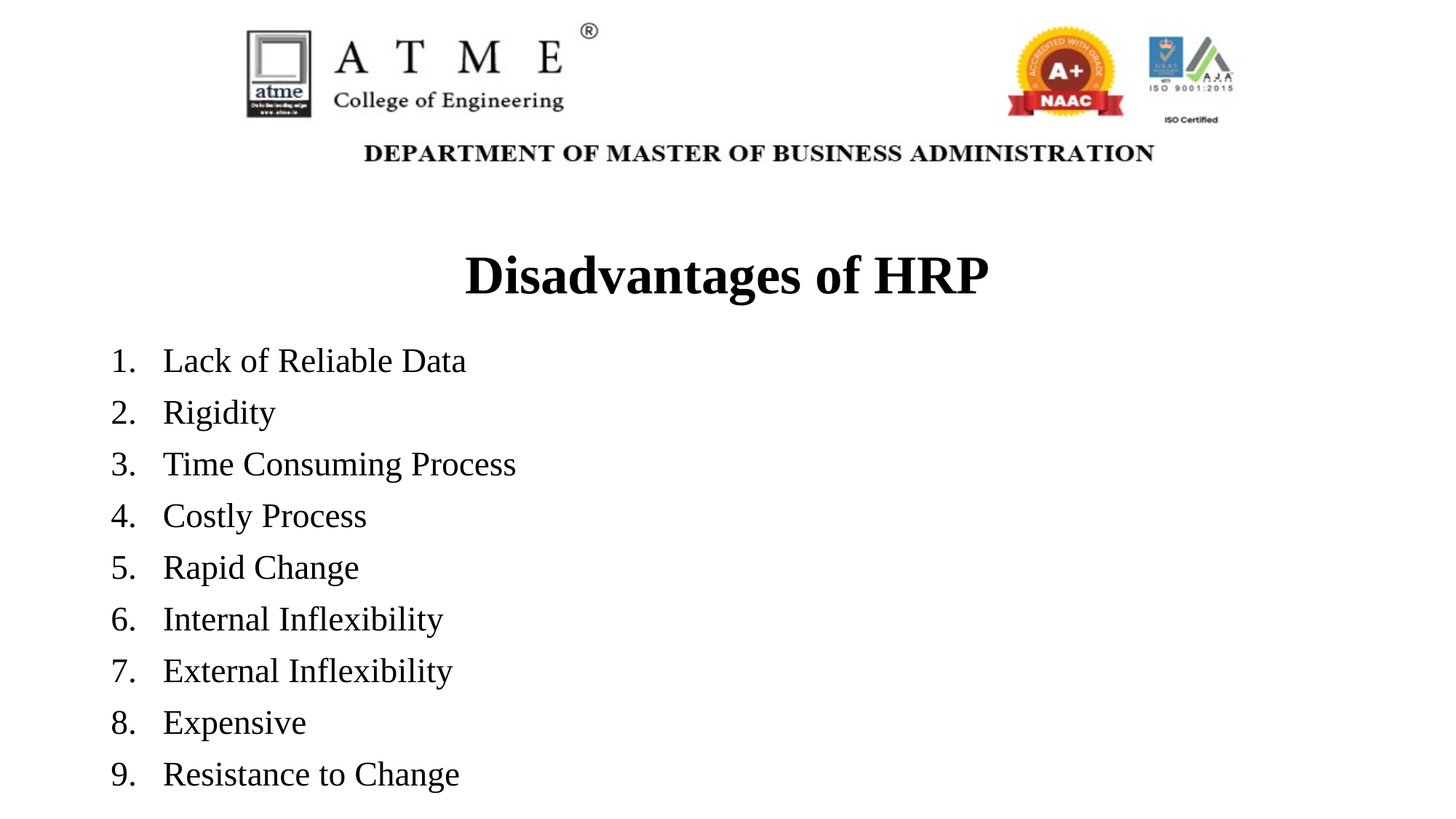

# Disadvantages of HRP
Lack of Reliable Data
Rigidity
Time Consuming Process
Costly Process
Rapid Change
Internal Inflexibility
External Inflexibility
Expensive
Resistance to Change